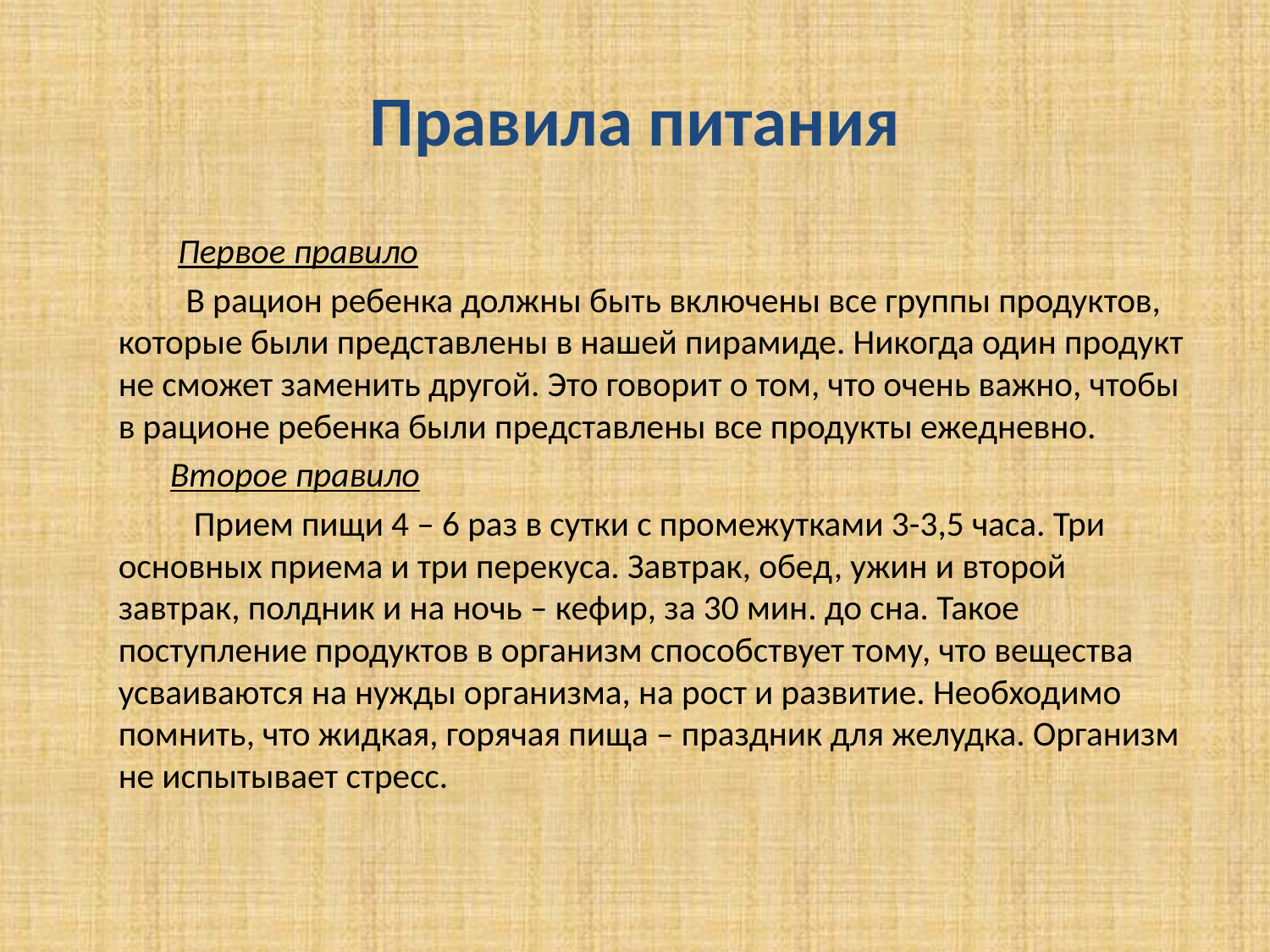

# Правила питания
             Первое правило
              В рацион ребенка должны быть включены все группы продуктов, которые были представлены в нашей пирамиде. Никогда один продукт не сможет заменить другой. Это говорит о том, что очень важно, чтобы в рационе ребенка были представлены все продукты ежедневно.
            Второе правило
               Прием пищи 4 – 6 раз в сутки с промежутками 3-3,5 часа. Три основных приема и три перекуса. Завтрак, обед, ужин и второй завтрак, полдник и на ночь – кефир, за 30 мин. до сна. Такое поступление продуктов в организм способствует тому, что вещества усваиваются на нужды организма, на рост и развитие. Необходимо помнить, что жидкая, горячая пища – праздник для желудка. Организм не испытывает стресс.